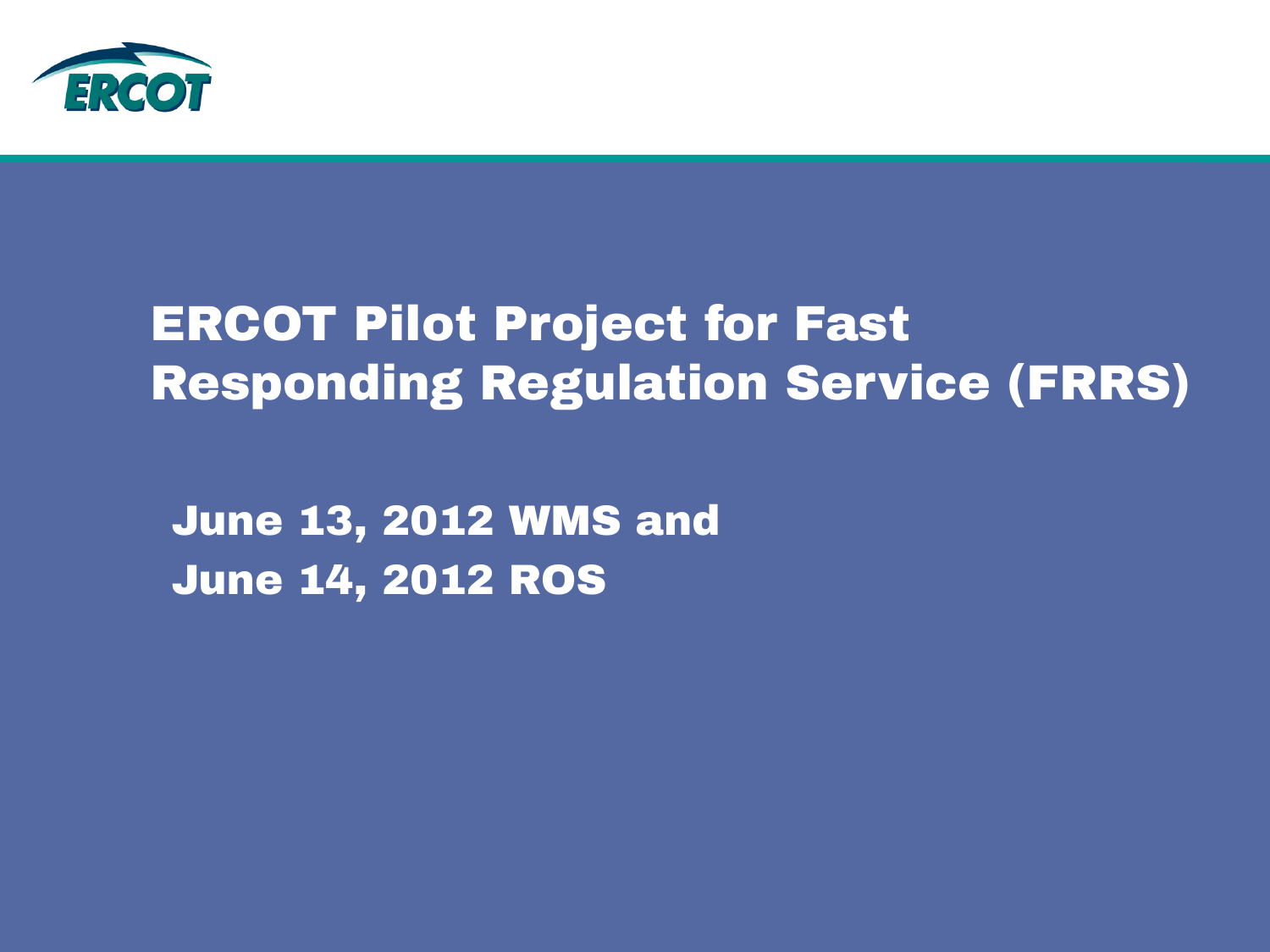

# ERCOT Pilot Project for Fast Responding Regulation Service (FRRS)
June 13, 2012 WMS and
June 14, 2012 ROS